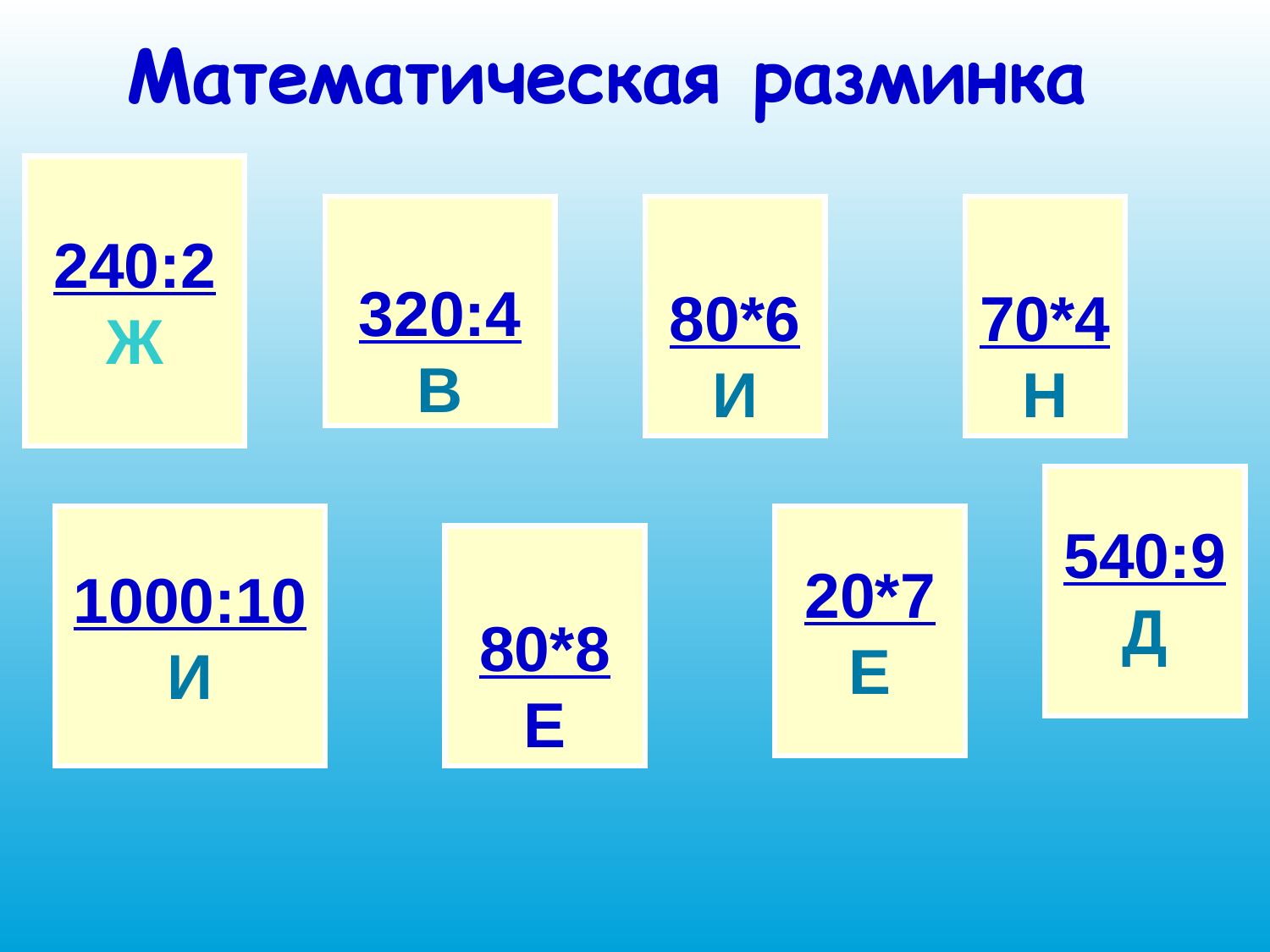

# Математическая разминка
240:2
Ж

320:4
В

80*6
И

70*4
Н
540:9
Д
1000:10
И
20*7
Е

80*8
Е